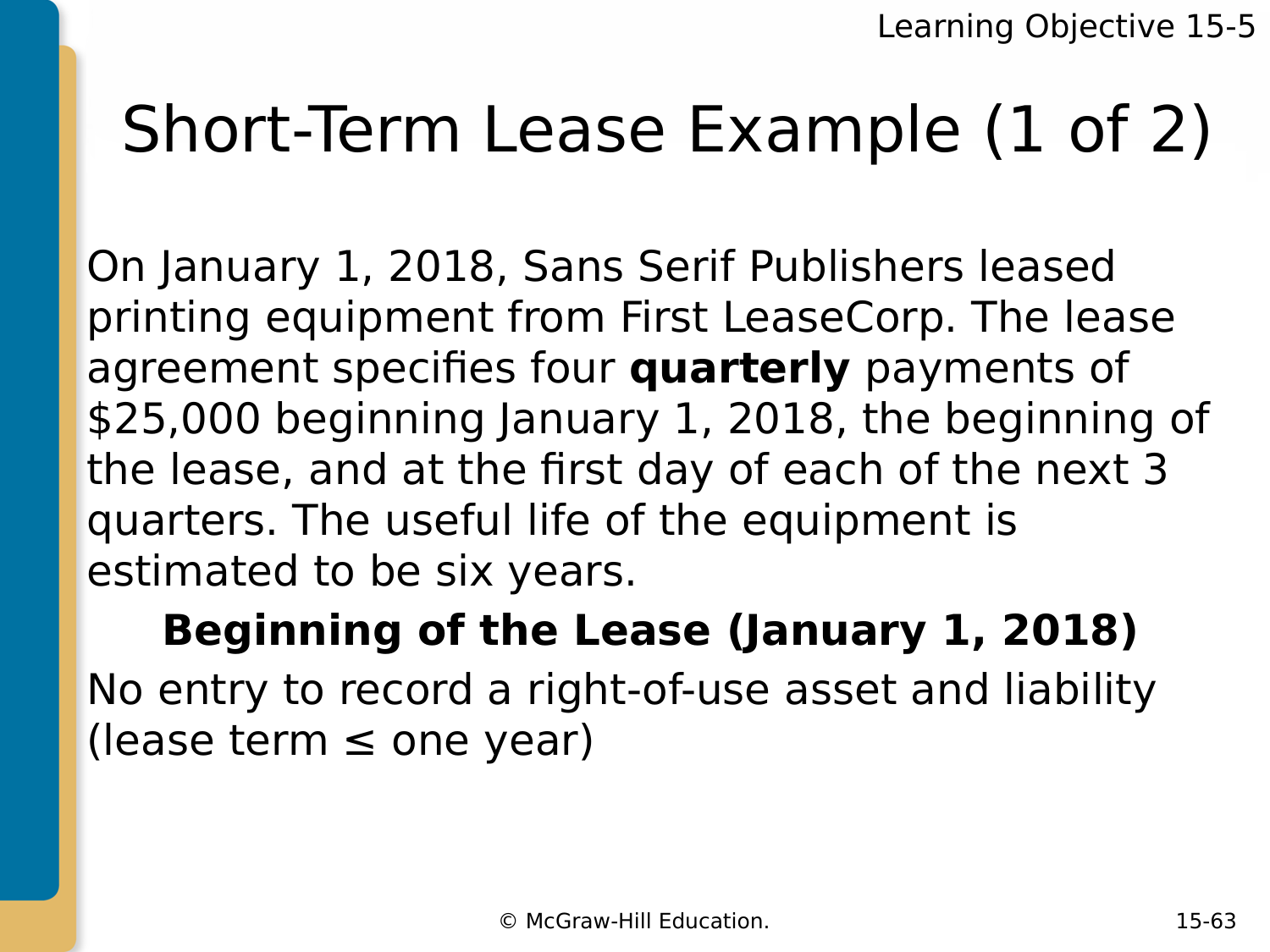

Learning Objective 15-5
# Short-Term Lease Example (1 of 2)
On January 1, 2018, Sans Serif Publishers leased printing equipment from First LeaseCorp. The lease agreement specifies four quarterly payments of $25,000 beginning January 1, 2018, the beginning of the lease, and at the first day of each of the next 3 quarters. The useful life of the equipment is estimated to be six years.
Beginning of the Lease (January 1, 2018)
No entry to record a right-of-use asset and liability (lease term ≤ one year)